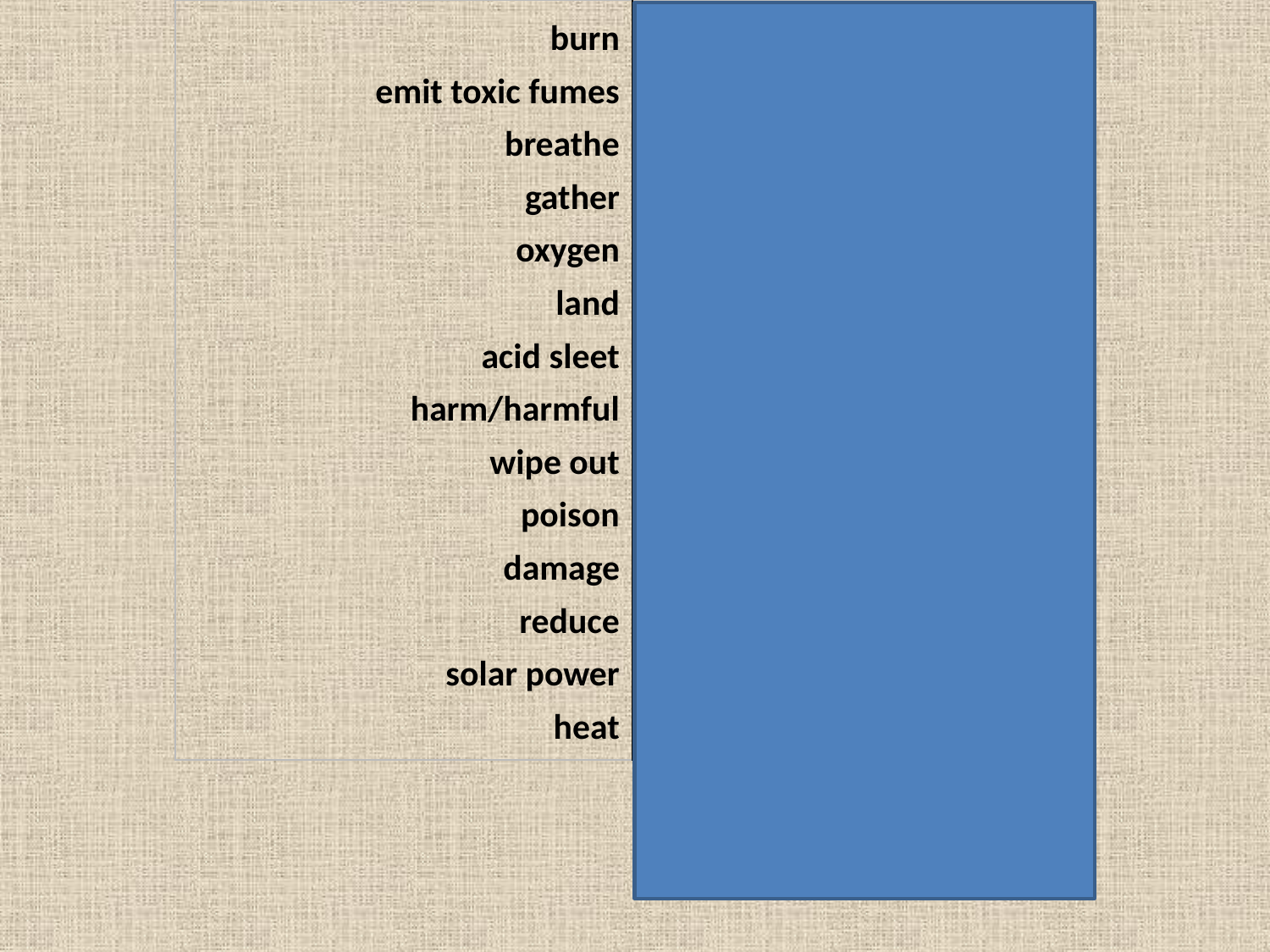

| burn emit toxic fumes breathe gather oxygen land acid sleet harm/harmful wipe out poison damage reduce solar power heat | гореть, сжигать выделять токсичные пары дышать собираться кислород приземляться кислотный мокрый снег вредить / вредный уничтожать отравлять повреждение уменьшать солнечная энергия греть |
| --- | --- |